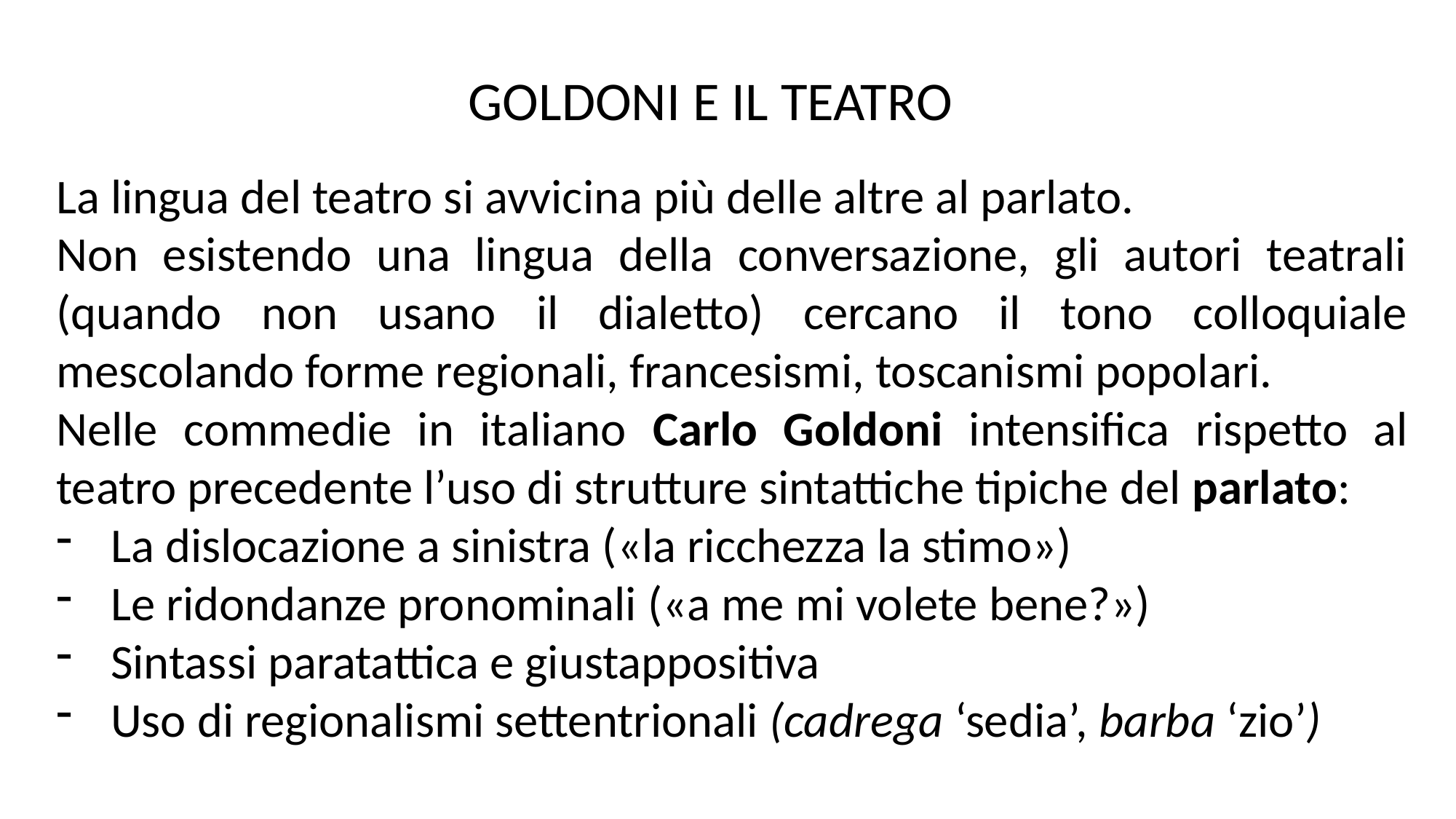

GOLDONI E IL TEATRO
La lingua del teatro si avvicina più delle altre al parlato.
Non esistendo una lingua della conversazione, gli autori teatrali (quando non usano il dialetto) cercano il tono colloquiale mescolando forme regionali, francesismi, toscanismi popolari.
Nelle commedie in italiano Carlo Goldoni intensifica rispetto al teatro precedente l’uso di strutture sintattiche tipiche del parlato:
La dislocazione a sinistra («la ricchezza la stimo»)
Le ridondanze pronominali («a me mi volete bene?»)
Sintassi paratattica e giustappositiva
Uso di regionalismi settentrionali (cadrega ‘sedia’, barba ‘zio’)